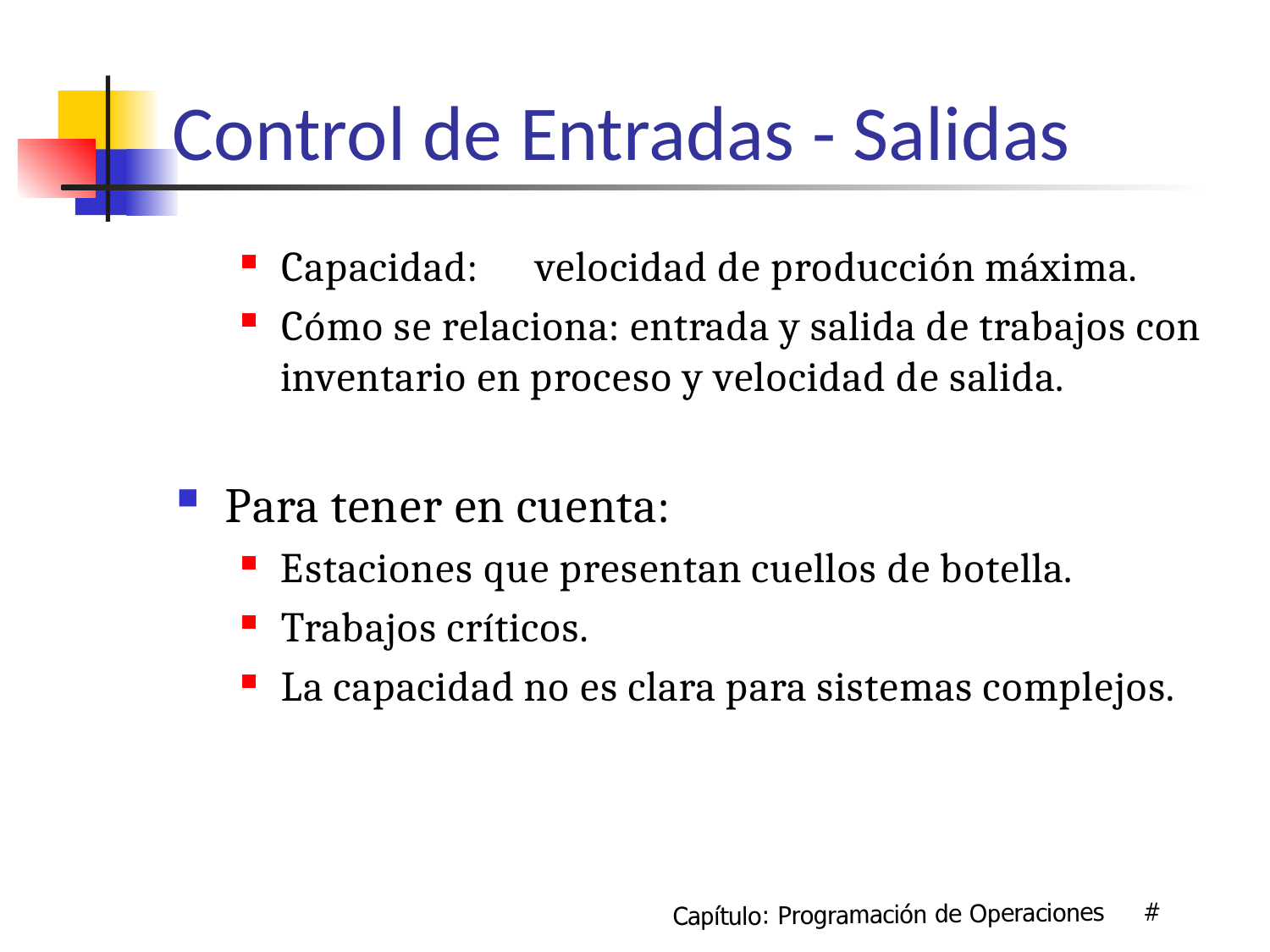

# Control de Entradas - Salidas
Capacidad:	velocidad de producción máxima.
Cómo se relaciona: entrada y salida de trabajos con inventario en proceso y velocidad de salida.

Para tener en cuenta:
Estaciones que presentan cuellos de botella.
Trabajos críticos.
La capacidad no es clara para sistemas complejos.

Capítulo: Programación de Operaciones     #